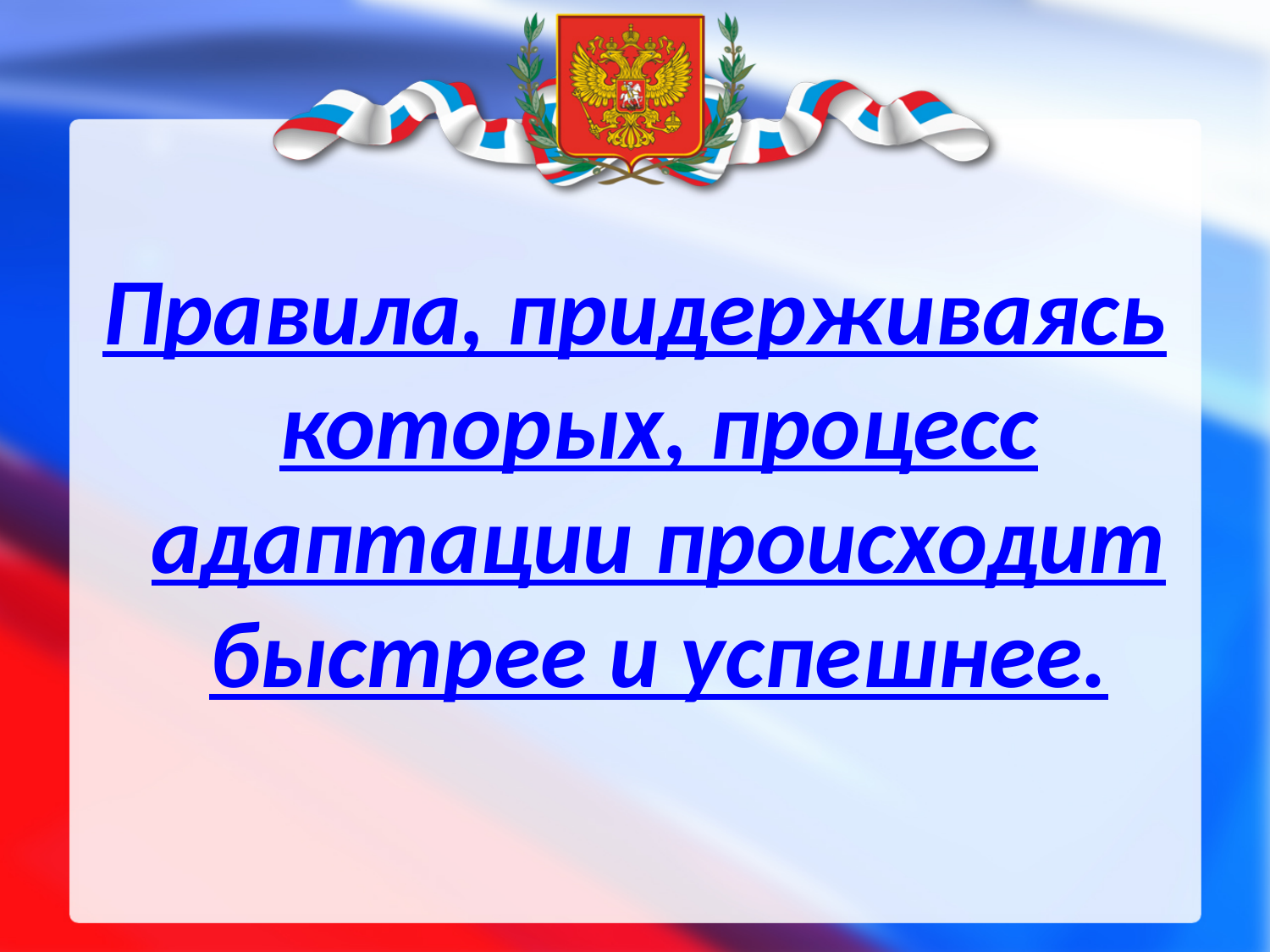

Правила, придерживаясь которых, процесс адаптации происходит быстрее и успешнее.